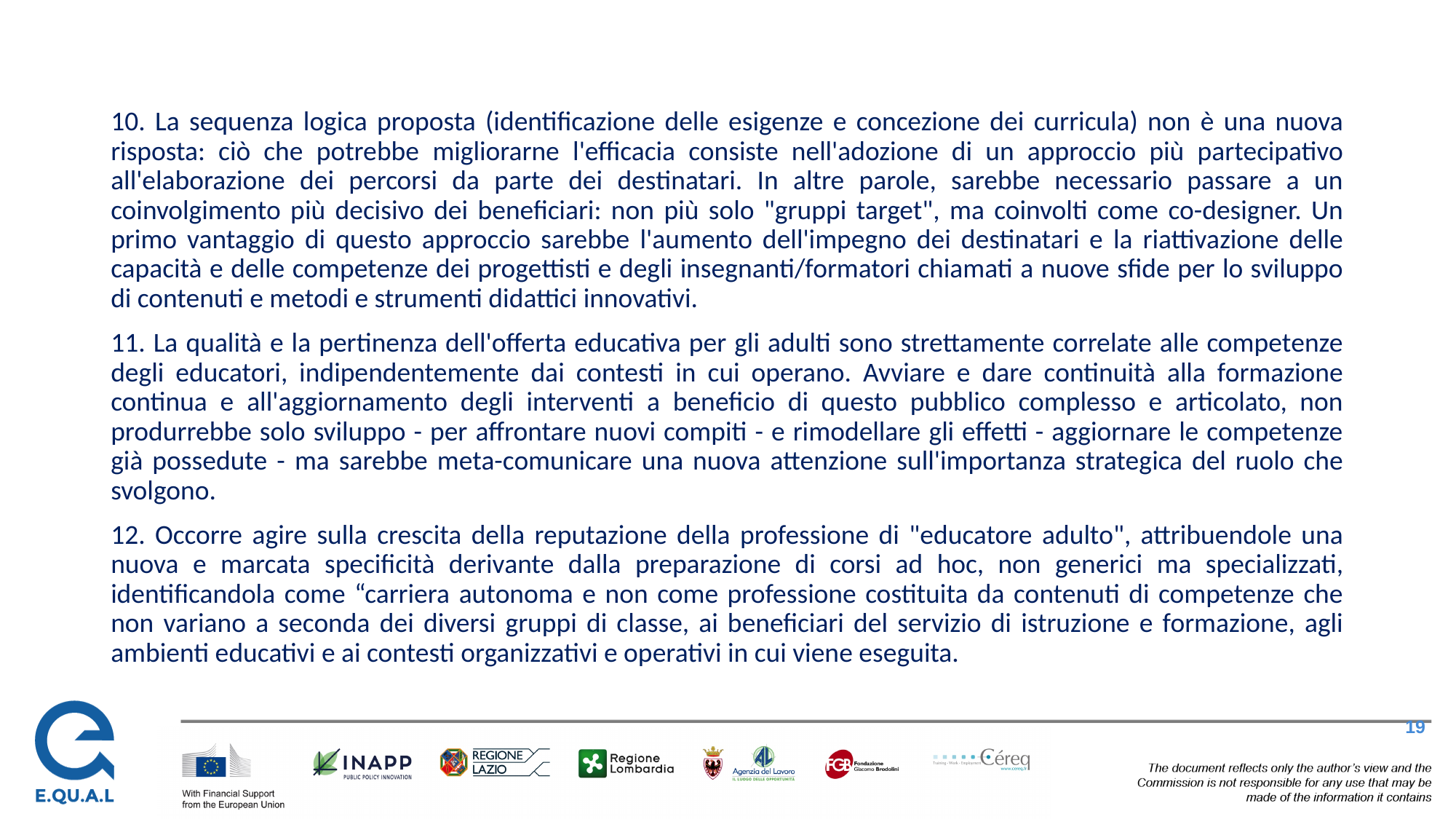

#
10. La sequenza logica proposta (identificazione delle esigenze e concezione dei curricula) non è una nuova risposta: ciò che potrebbe migliorarne l'efficacia consiste nell'adozione di un approccio più partecipativo all'elaborazione dei percorsi da parte dei destinatari. In altre parole, sarebbe necessario passare a un coinvolgimento più decisivo dei beneficiari: non più solo "gruppi target", ma coinvolti come co-designer. Un primo vantaggio di questo approccio sarebbe l'aumento dell'impegno dei destinatari e la riattivazione delle capacità e delle competenze dei progettisti e degli insegnanti/formatori chiamati a nuove sfide per lo sviluppo di contenuti e metodi e strumenti didattici innovativi.
11. La qualità e la pertinenza dell'offerta educativa per gli adulti sono strettamente correlate alle competenze degli educatori, indipendentemente dai contesti in cui operano. Avviare e dare continuità alla formazione continua e all'aggiornamento degli interventi a beneficio di questo pubblico complesso e articolato, non produrrebbe solo sviluppo - per affrontare nuovi compiti - e rimodellare gli effetti - aggiornare le competenze già possedute - ma sarebbe meta-comunicare una nuova attenzione sull'importanza strategica del ruolo che svolgono.
12. Occorre agire sulla crescita della reputazione della professione di "educatore adulto", attribuendole una nuova e marcata specificità derivante dalla preparazione di corsi ad hoc, non generici ma specializzati, identificandola come “carriera autonoma e non come professione costituita da contenuti di competenze che non variano a seconda dei diversi gruppi di classe, ai beneficiari del servizio di istruzione e formazione, agli ambienti educativi e ai contesti organizzativi e operativi in cui viene eseguita.